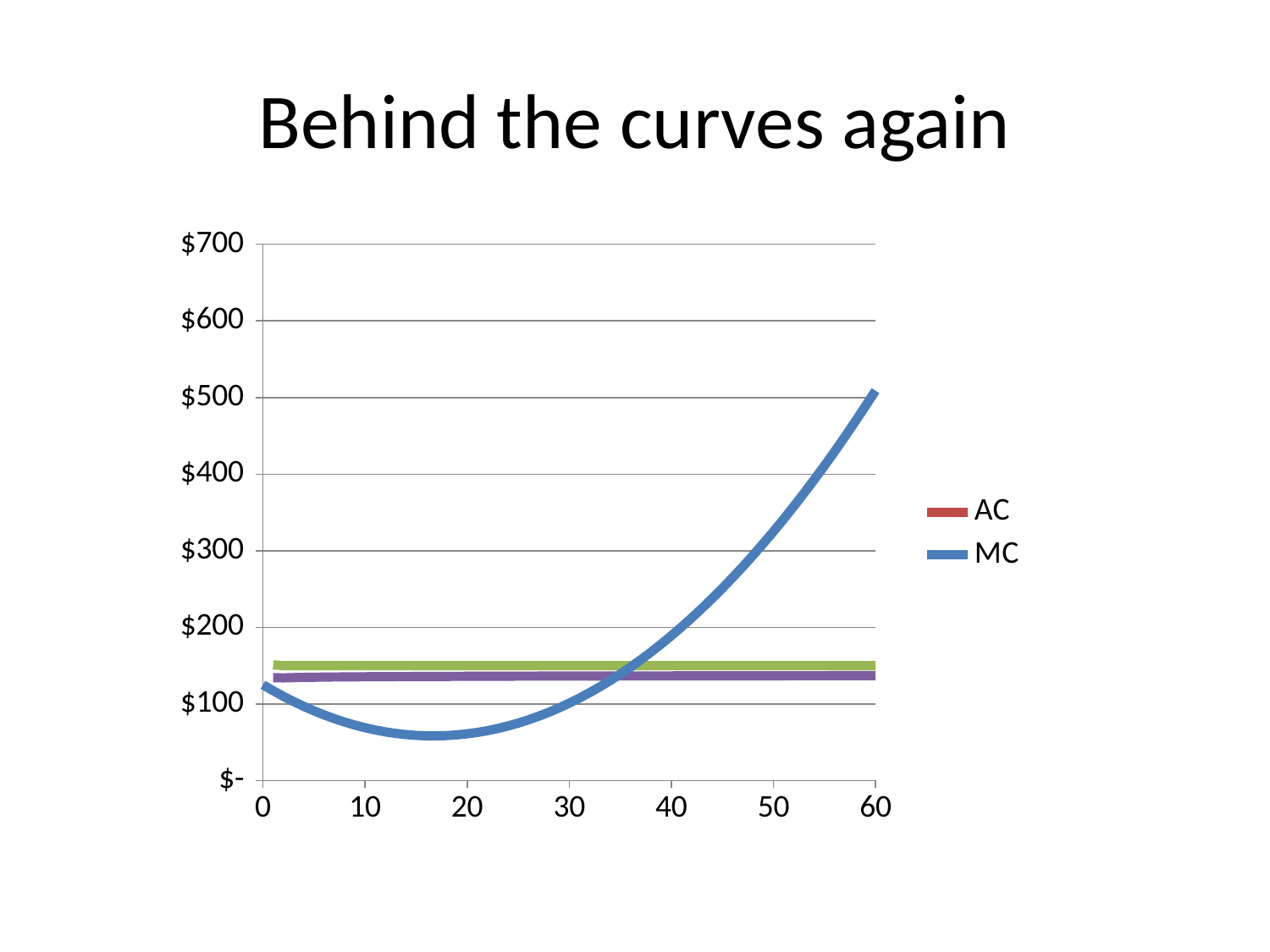

# Behind the curves again

### Chart

| Category |  |  |  |  |
|---|---|---|---|---|